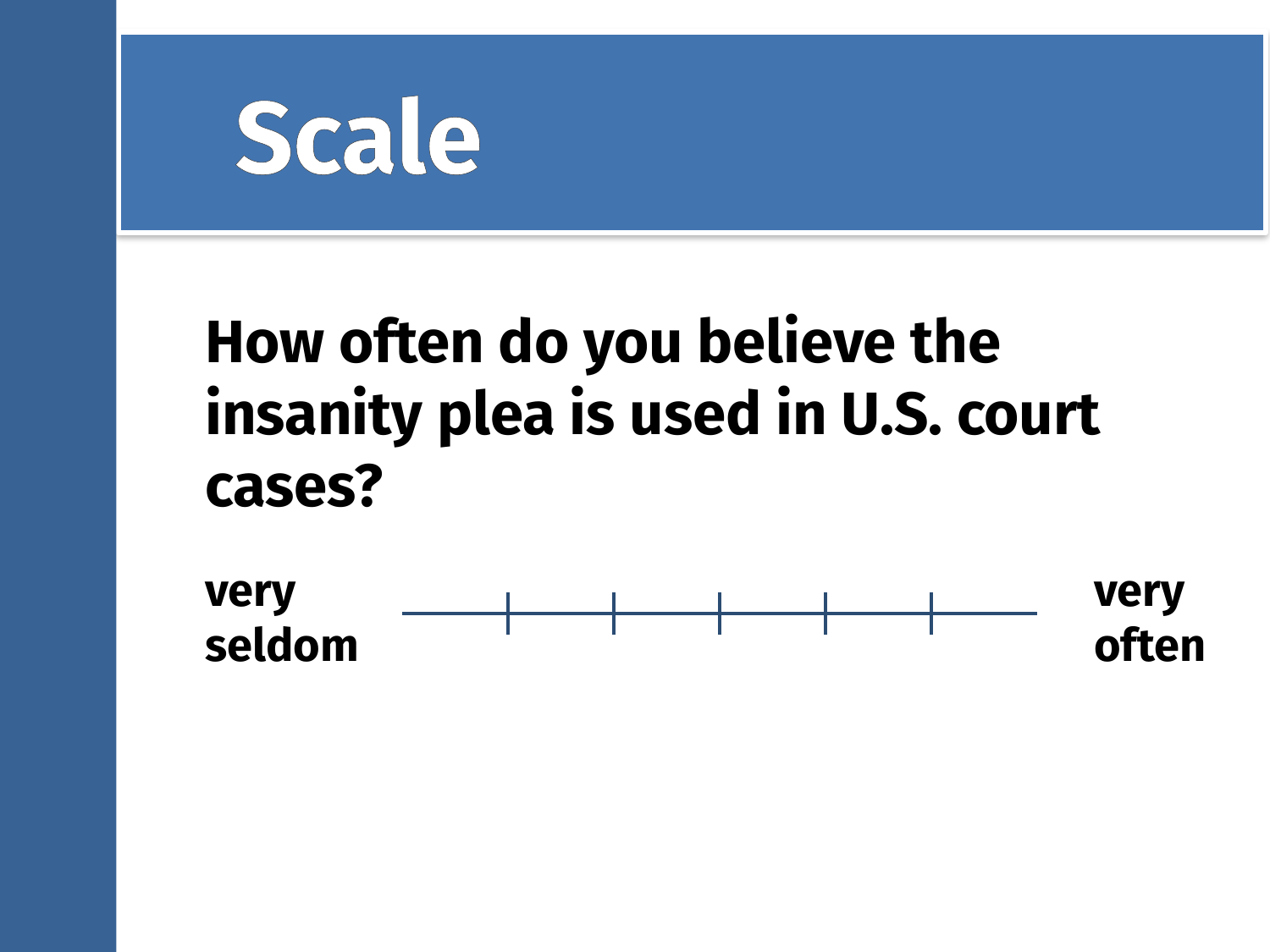

# Scale
How often do you believe the insanity plea is used in U.S. court cases?
very							very
seldom						often